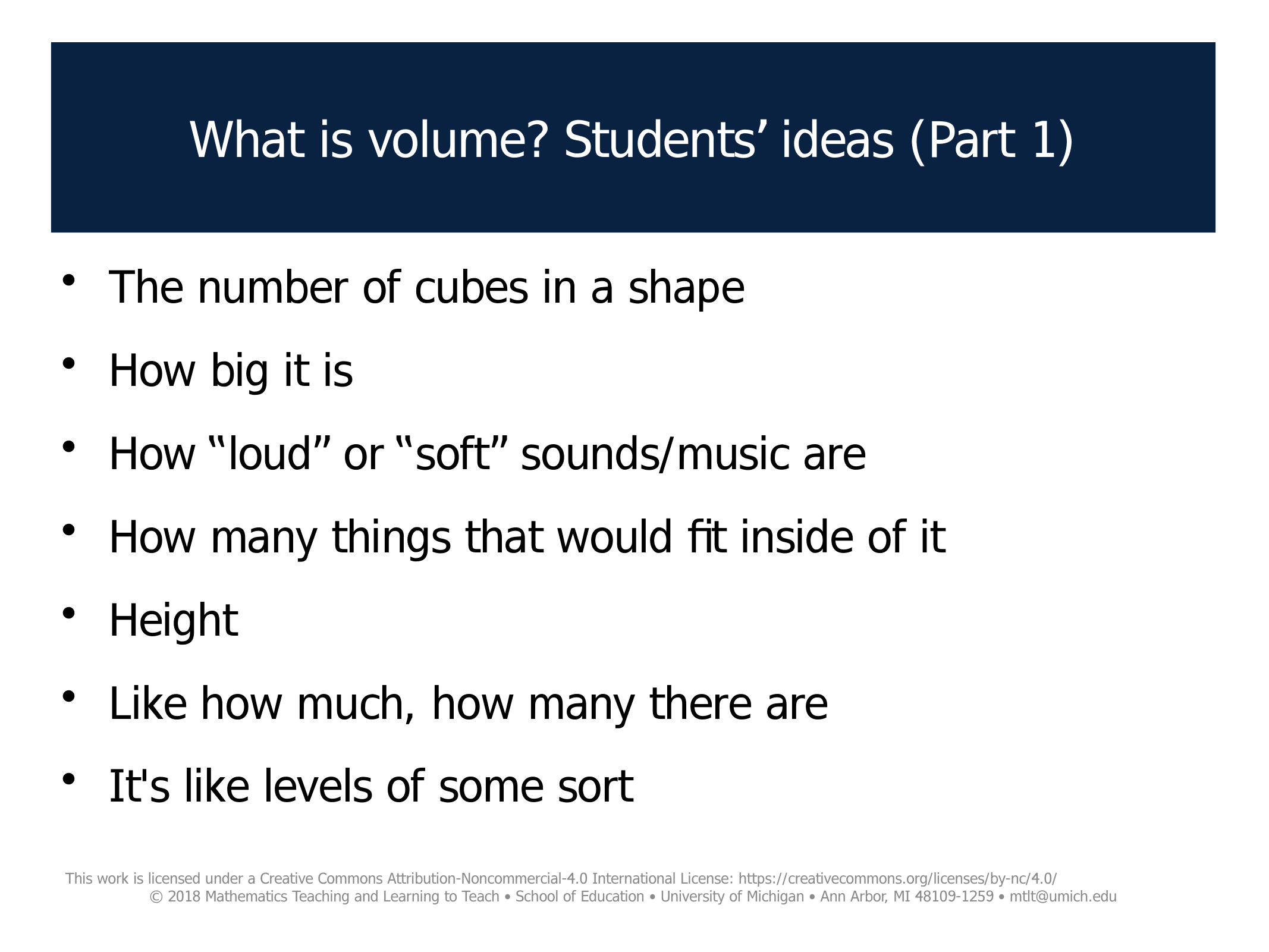

# What is volume? Students’ ideas (Part 1)
The number of cubes in a shape
How big it is
How “loud” or “soft” sounds/music are
How many things that would fit inside of it
Height
Like how much, how many there are
It's like levels of some sort